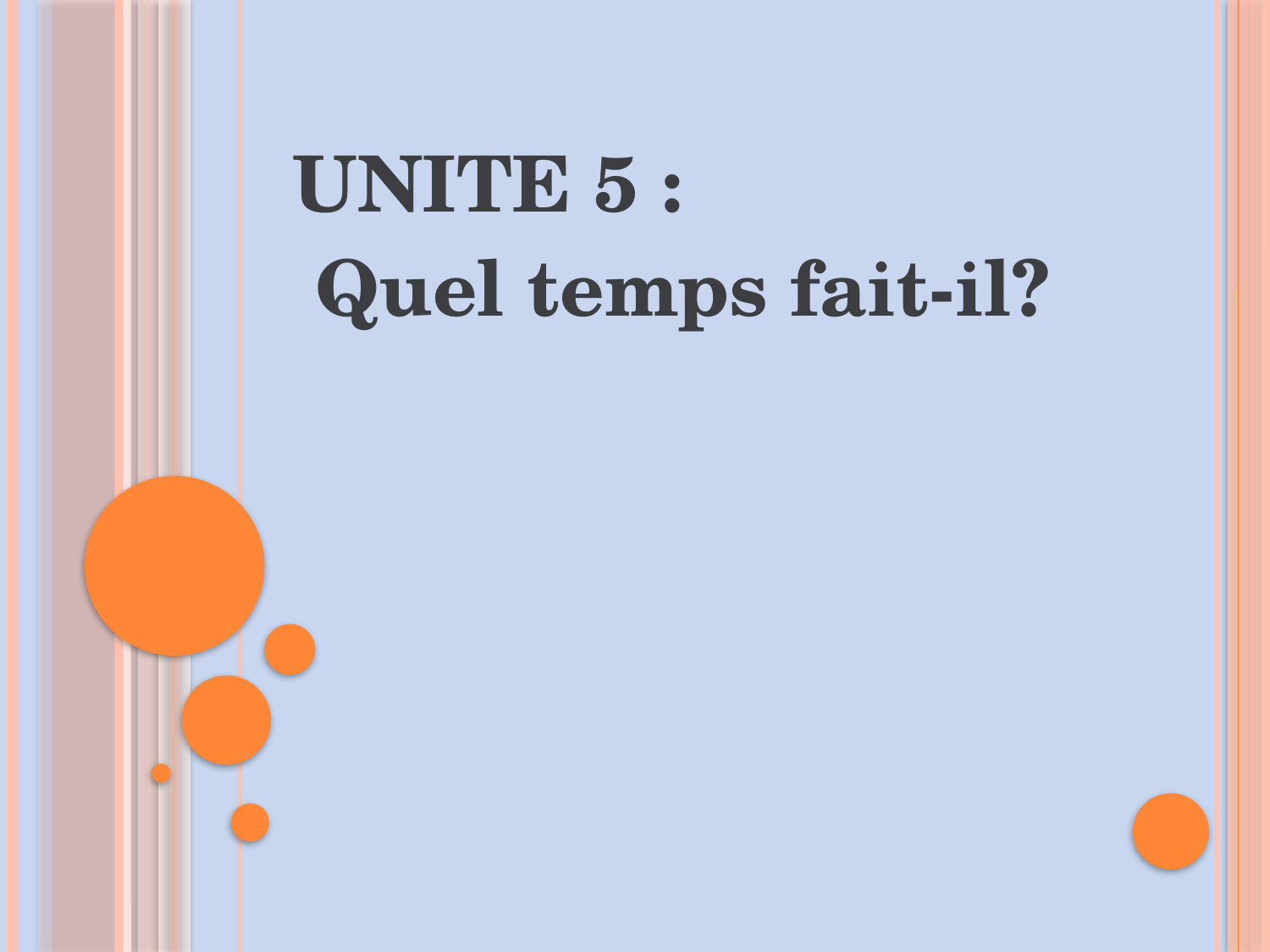

UNITE 5 :
 Quel temps fait-il?
#